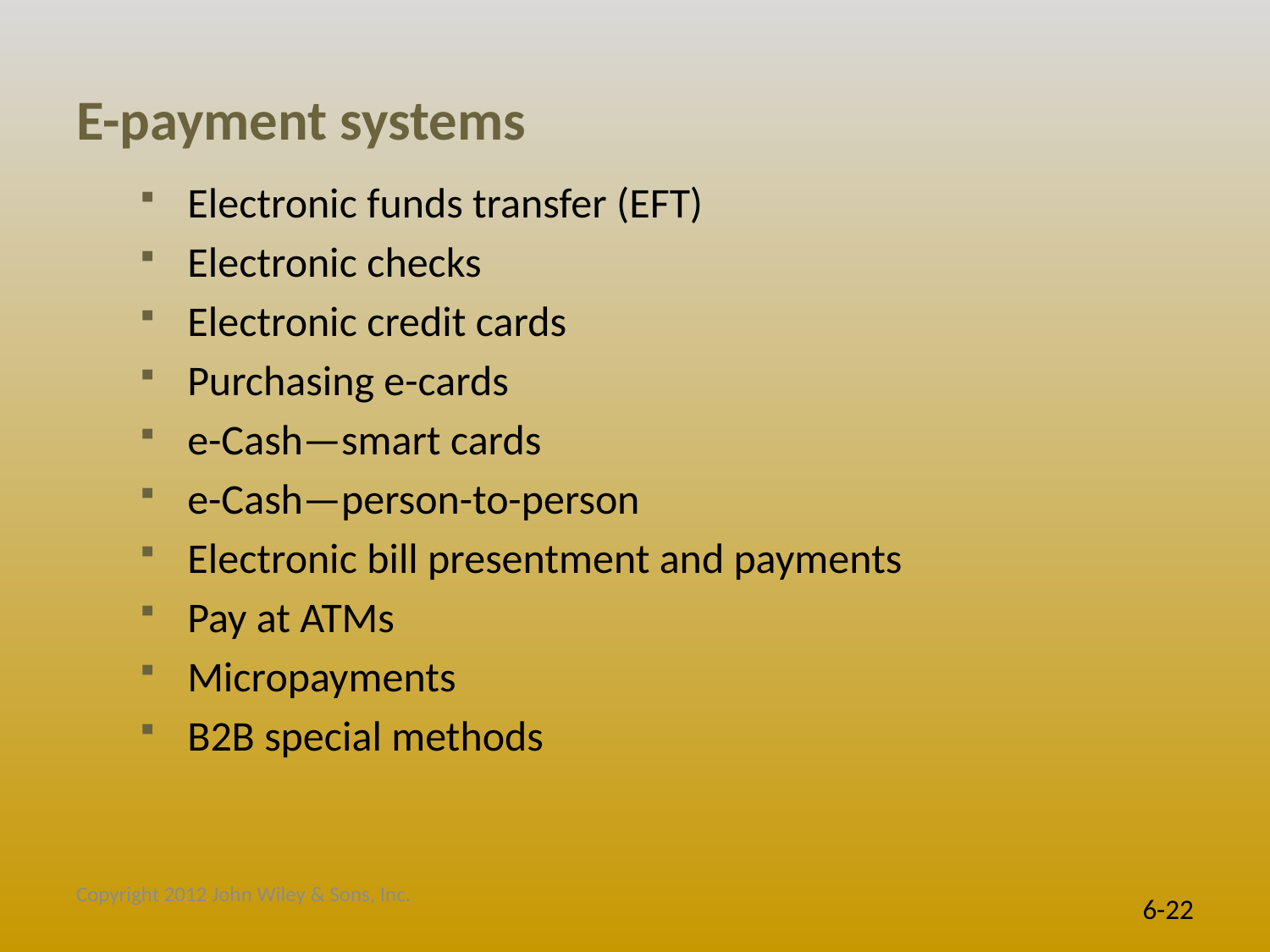

# E-payment systems
Electronic funds transfer (EFT)
Electronic checks
Electronic credit cards
Purchasing e-cards
e-Cash—smart cards
e-Cash—person-to-person
Electronic bill presentment and payments
Pay at ATMs
Micropayments
B2B special methods

Copyright 2012 John Wiley & Sons, Inc.
6-22